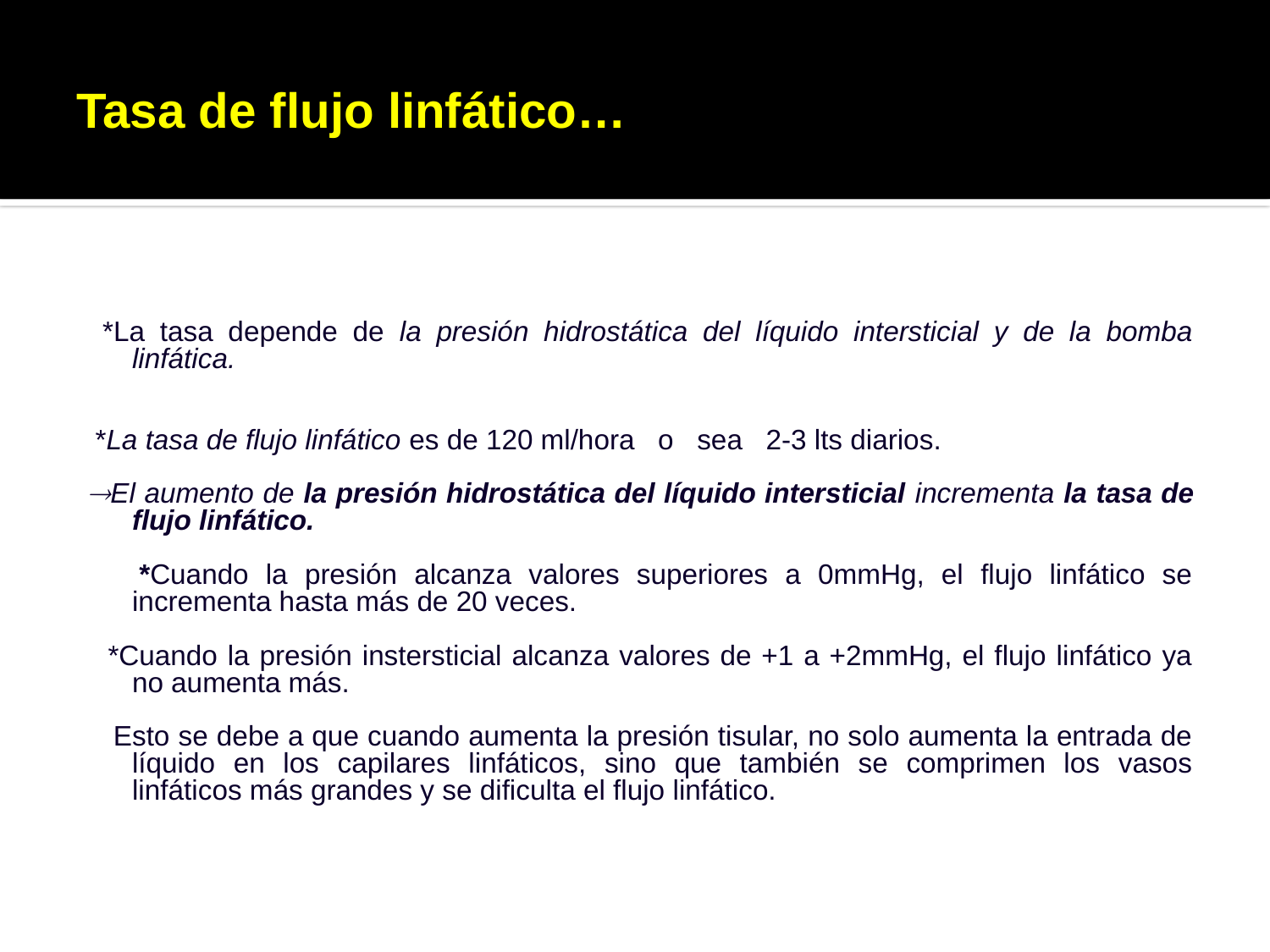

# Tasa de flujo linfático…

 *La tasa depende de la presión hidrostática del líquido intersticial y de la bomba linfática.

 *La tasa de flujo linfático es de 120 ml/hora   o   sea   2-3 lts diarios.

→El aumento de la presión hidrostática del líquido intersticial incrementa la tasa de flujo linfático.

   *Cuando la presión alcanza valores superiores a 0mmHg, el flujo linfático se incrementa hasta más de 20 veces.

  *Cuando la presión instersticial alcanza valores de +1 a +2mmHg, el flujo linfático ya no aumenta más.

   Esto se debe a que cuando aumenta la presión tisular, no solo aumenta la entrada de líquido en los capilares linfáticos, sino que también se comprimen los vasos linfáticos más grandes y se dificulta el flujo linfático.